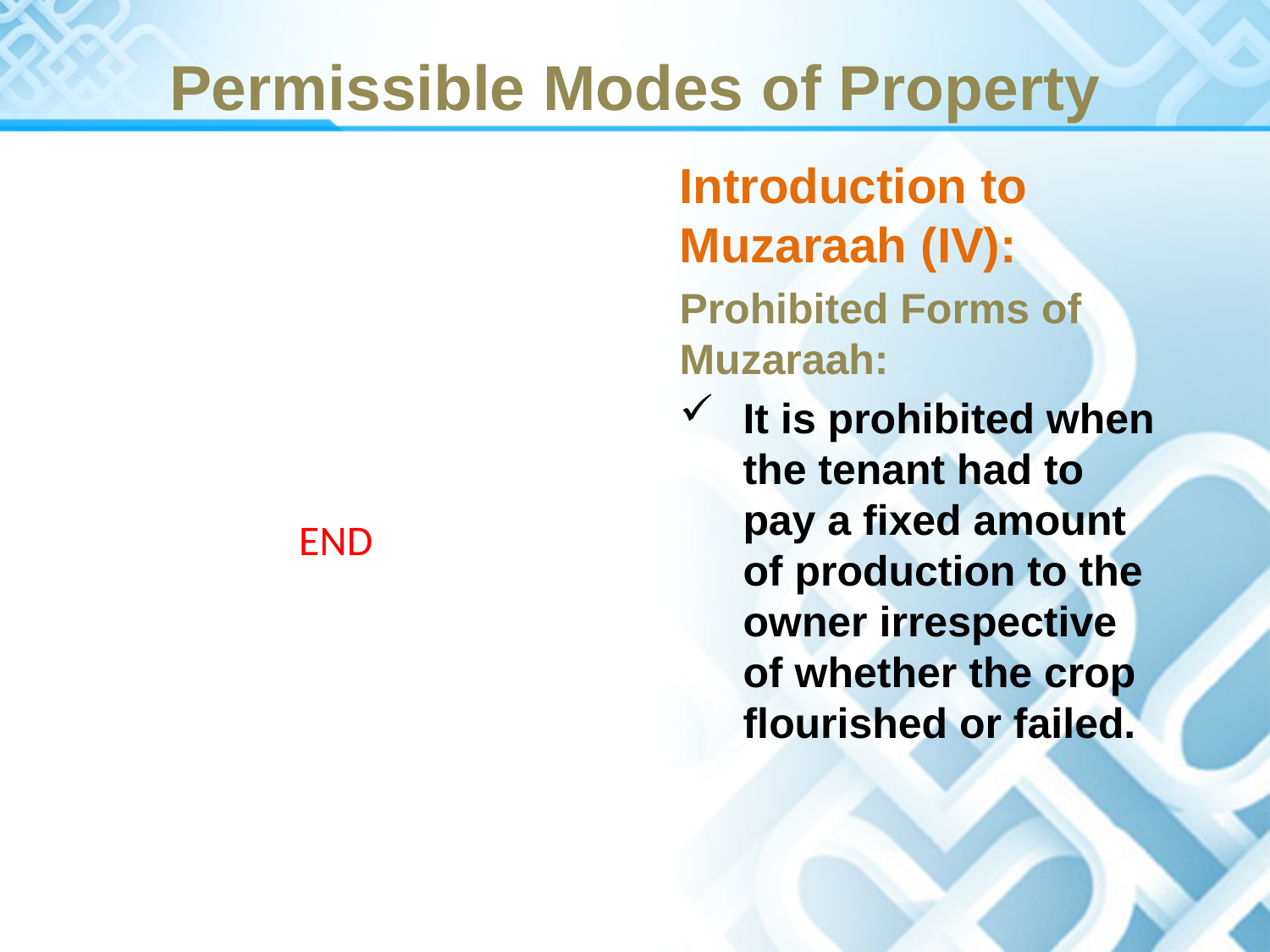

Permissible Modes of Property
Introduction to Muzaraah (IV):
Prohibited Forms of Muzaraah:
It is prohibited when the tenant had to pay a fixed amount of production to the owner irrespective of whether the crop flourished or failed.
END